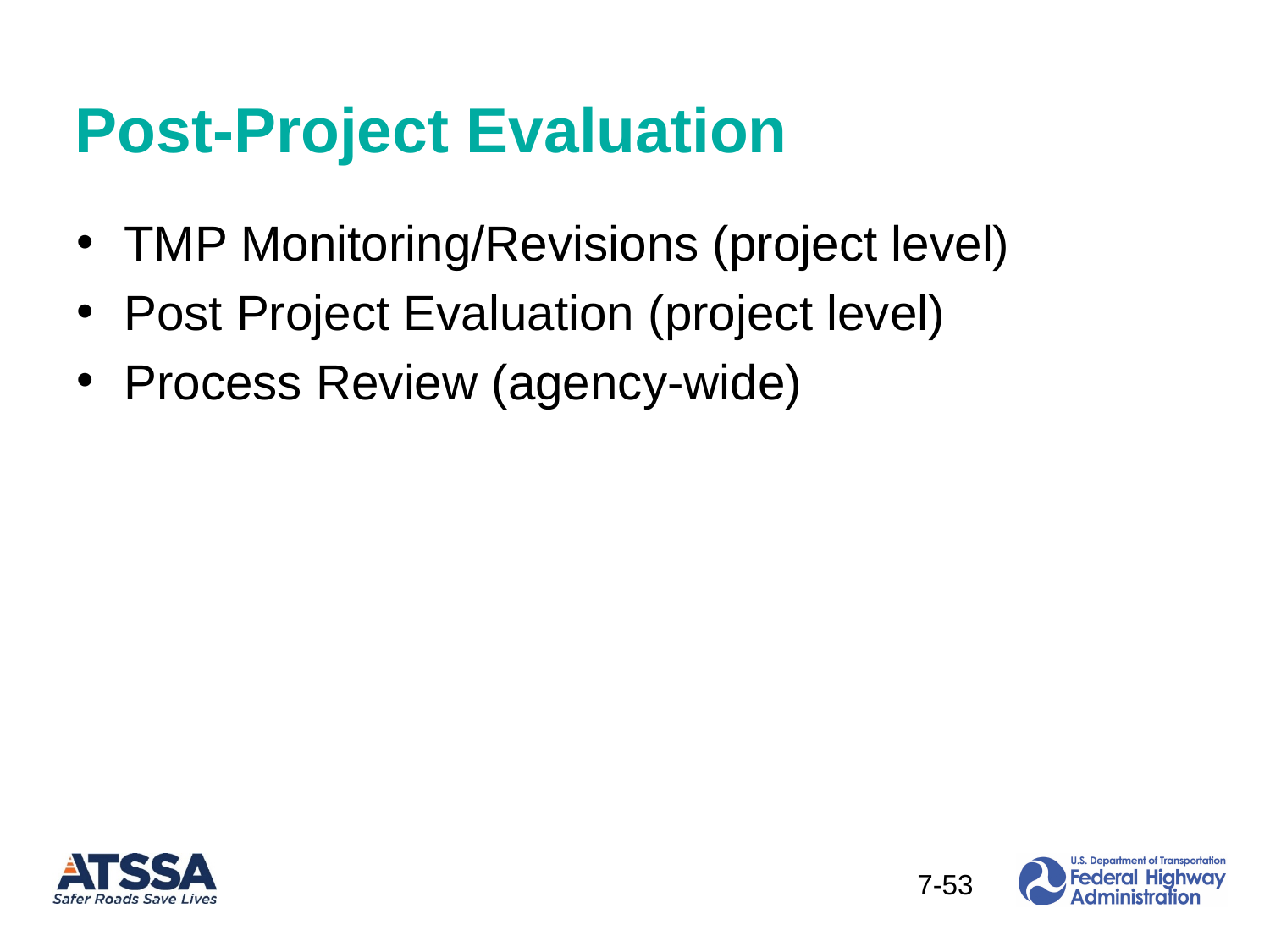

# Post-Project Evaluation
TMP Monitoring/Revisions (project level)
Post Project Evaluation (project level)
Process Review (agency-wide)